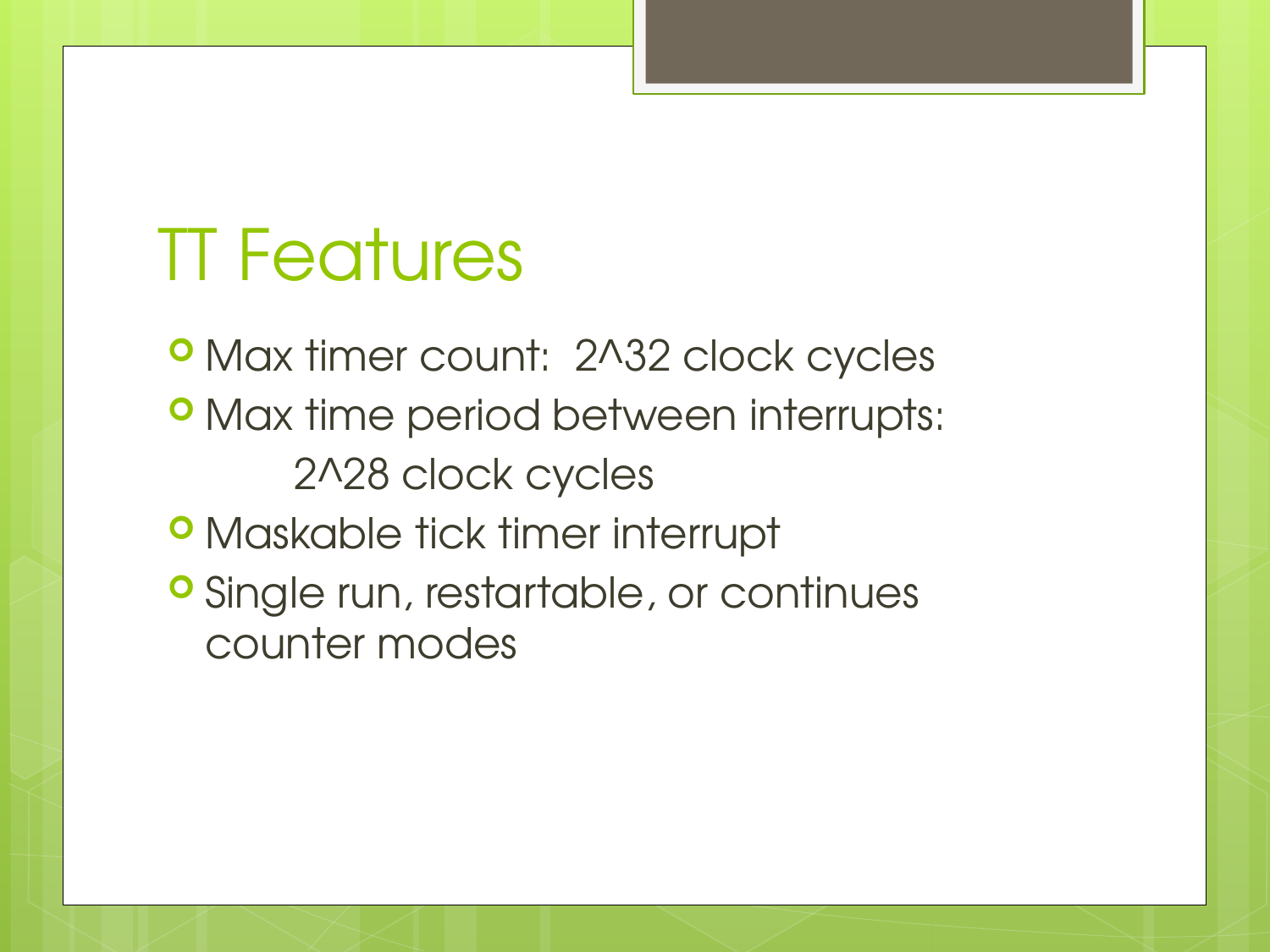

# TT Features
Max timer count:  2^32 clock cycles
Max time period between interrupts:
	2^28 clock cycles
Maskable tick timer interrupt
Single run, restartable, or continues counter modes